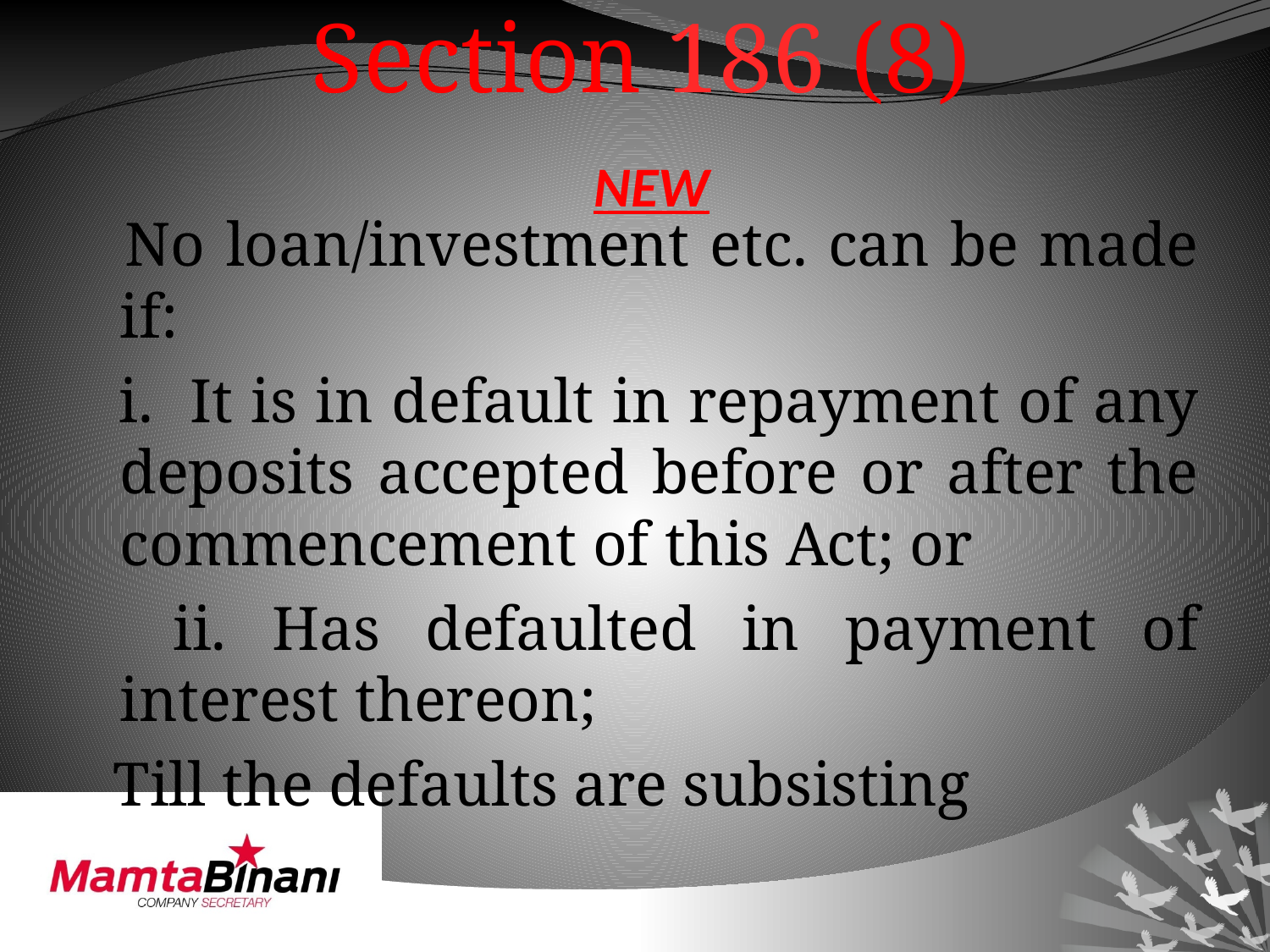

# Section 186 (8) NEW
  No loan/investment etc. can be made if:
  i.  It is in default in repayment of any deposits accepted before or after the commencement of this Act; or
  ii. Has defaulted in payment of interest thereon;
  Till the defaults are subsisting